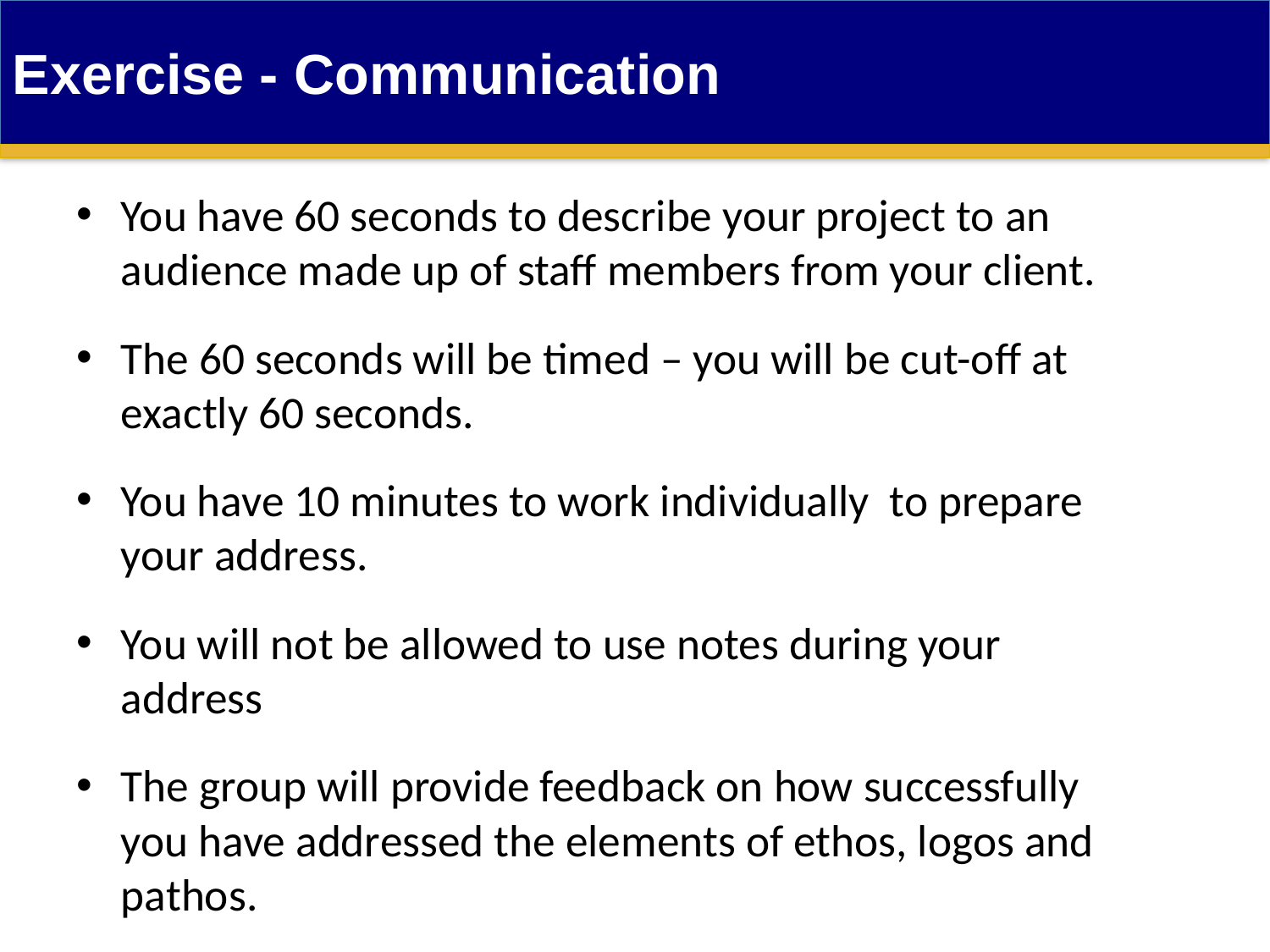

Exercise - Communication

You have 60 seconds to describe your project to an audience made up of staff members from your client.
The 60 seconds will be timed – you will be cut-off at exactly 60 seconds.
You have 10 minutes to work individually  to prepare your address.
You will not be allowed to use notes during your address
The group will provide feedback on how successfully you have addressed the elements of ethos, logos and pathos.